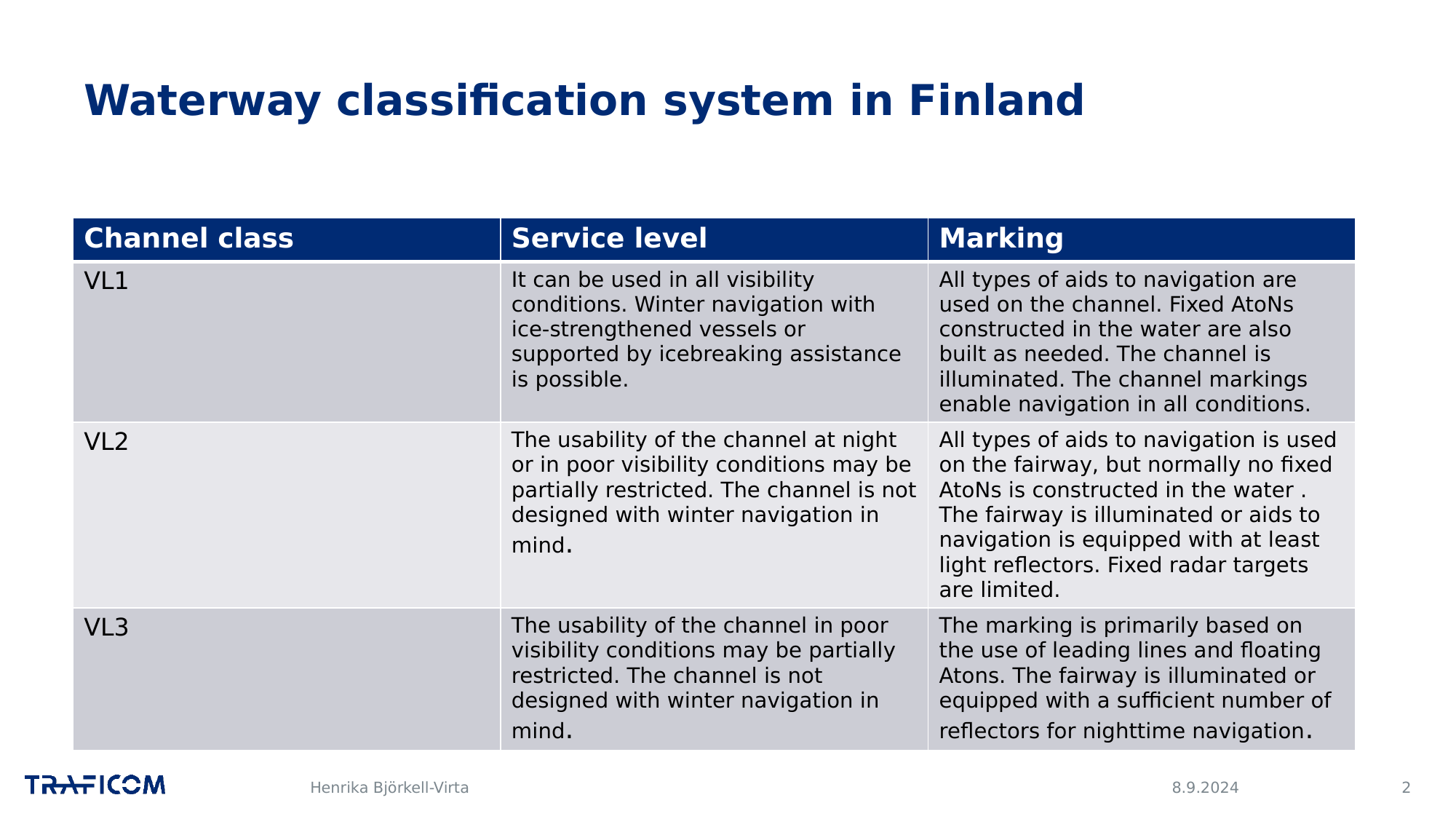

# Waterway classification system in Finland
| Channel class | Service level | Marking |
| --- | --- | --- |
| VL1 | It can be used in all visibility conditions. Winter navigation with ice-strengthened vessels or supported by icebreaking assistance is possible. | All types of aids to navigation are used on the channel. Fixed AtoNs constructed in the water are also built as needed. The channel is illuminated. The channel markings enable navigation in all conditions. |
| VL2 | The usability of the channel at night or in poor visibility conditions may be partially restricted. The channel is not designed with winter navigation in mind. | All types of aids to navigation is used on the fairway, but normally no fixed AtoNs is constructed in the water . The fairway is illuminated or aids to navigation is equipped with at least light reflectors. Fixed radar targets are limited. |
| VL3 | The usability of the channel in poor visibility conditions may be partially restricted. The channel is not designed with winter navigation in mind. | The marking is primarily based on the use of leading lines and floating Atons. The fairway is illuminated or equipped with a sufficient number of reflectors for nighttime navigation. |
Henrika Björkell-Virta
8.9.2024
2